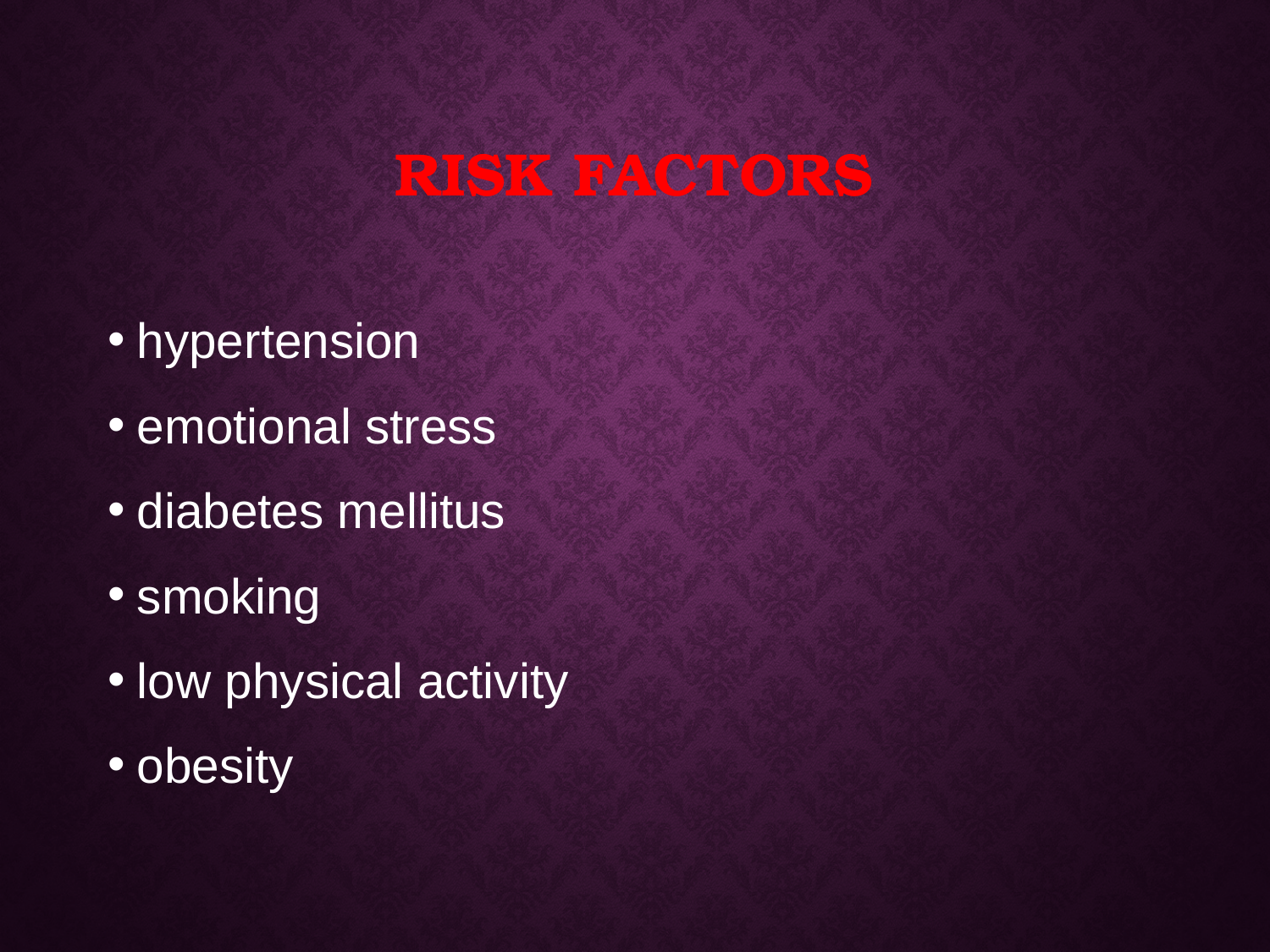

# Risk factors
hypertension
emotional stress
diabetes mellitus
smoking
low physical activity
obesity